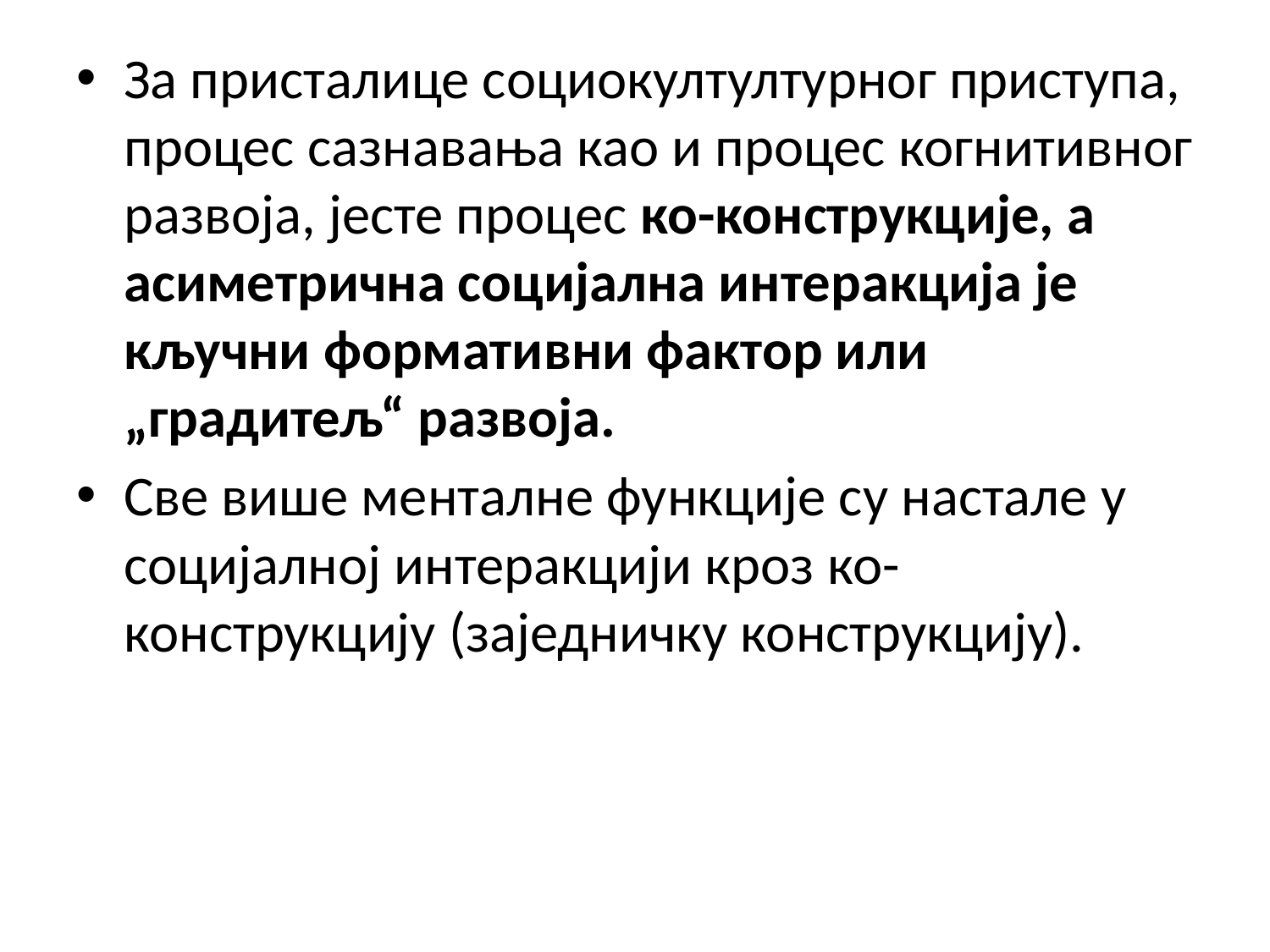

За присталице социокултултурног приступа, процес сазнавања као и процес когнитивног развоја, јесте процес ко-конструкције, а асиметрична социјална интеракција је кључни формативни фактор или „градитељ“ развоја.
Све више менталне функције су настале у социјалној интеракцији кроз ко-конструкцију (заједничку конструкцију).